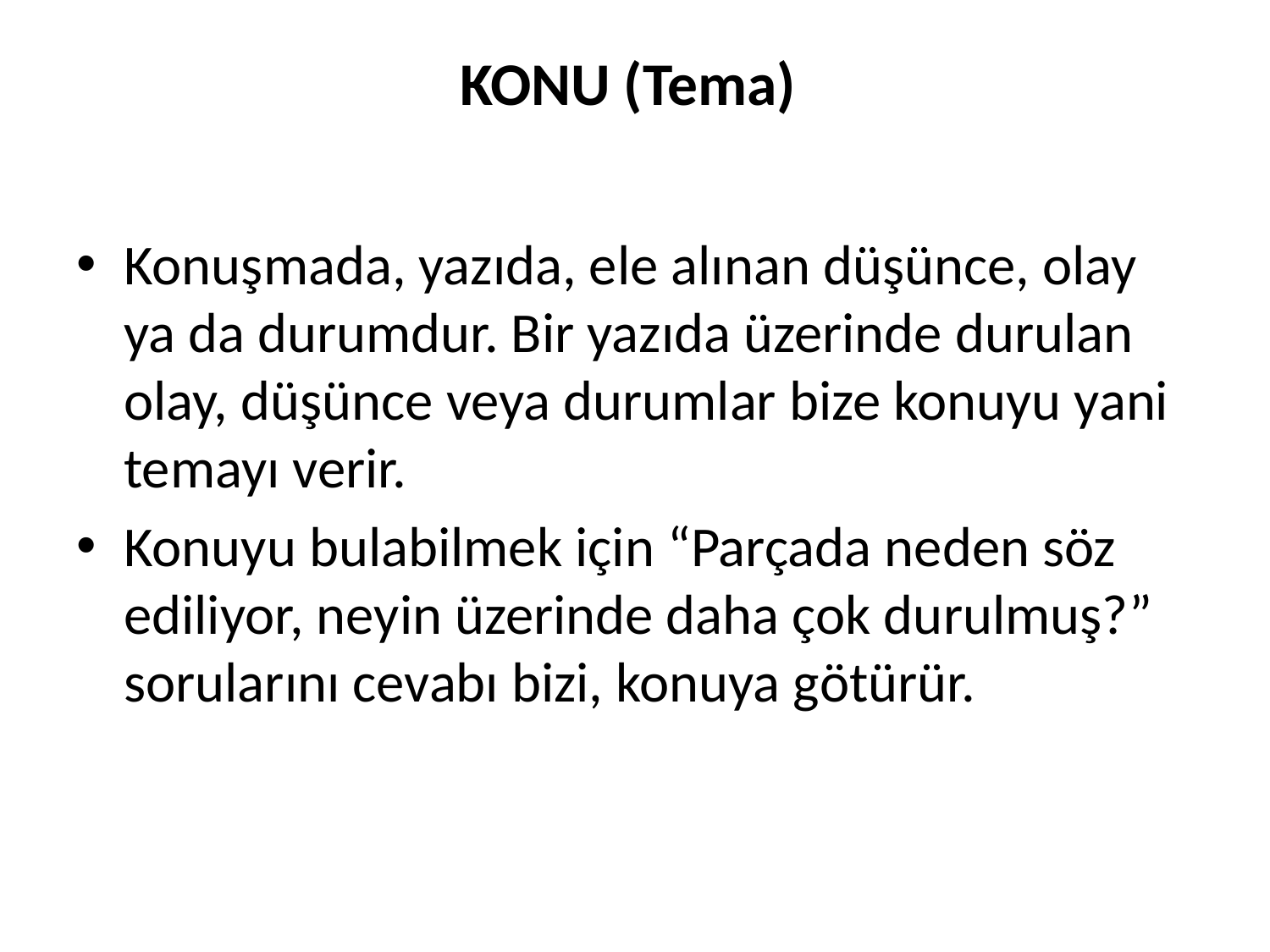

# KONU (Tema)
Konuşmada, yazıda, ele alınan düşünce, olay ya da durumdur. Bir yazıda üzerinde durulan olay, düşünce veya durumlar bize konuyu yani temayı verir.
Konuyu bulabilmek için “Parçada neden söz ediliyor, neyin üzerinde daha çok durulmuş?” sorularını cevabı bizi, konuya götürür.